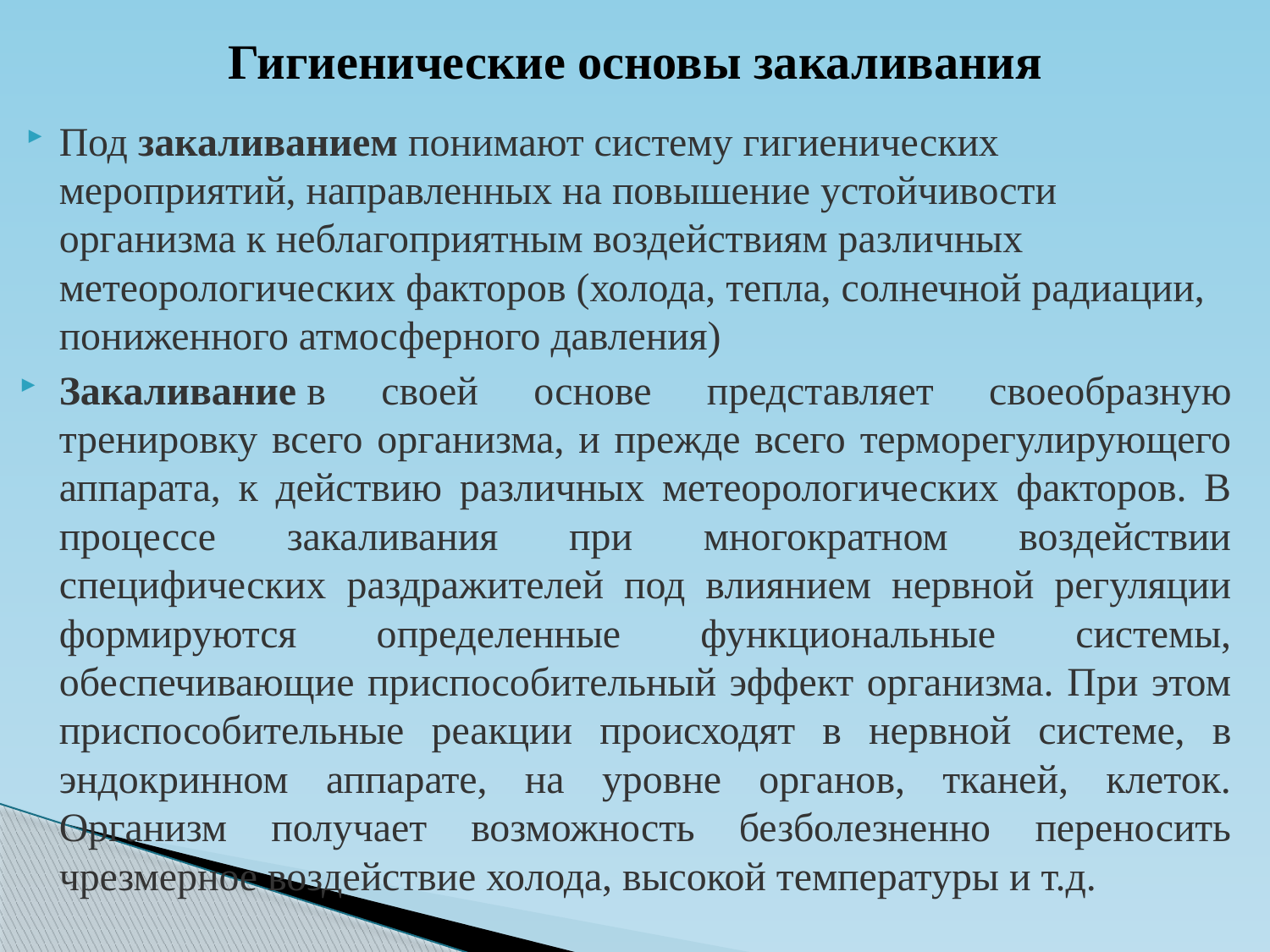

# Гигиенические основы закаливания
Под закаливанием понимают систему гигиенических мероприятий, направленных на повышение устойчивости организма к неблагоприятным воздействиям различных метеорологических факторов (холода, тепла, солнечной радиации, пониженного атмосферного давления)
Закаливание в своей основе представляет своеобразную тренировку всего организма, и прежде всего терморегулирующего аппарата, к действию различных метеорологических факторов. В процессе закаливания при многократном воздействии специфических раздражителей под влиянием нервной регуляции формируются определенные функциональные системы, обеспечивающие приспособительный эффект организма. При этом приспособительные реакции происходят в нервной системе, в эндокринном аппарате, на уровне органов, тканей, клеток. Организм получает возможность безболезненно переносить чрезмерное воздействие холода, высокой температуры и т.д.